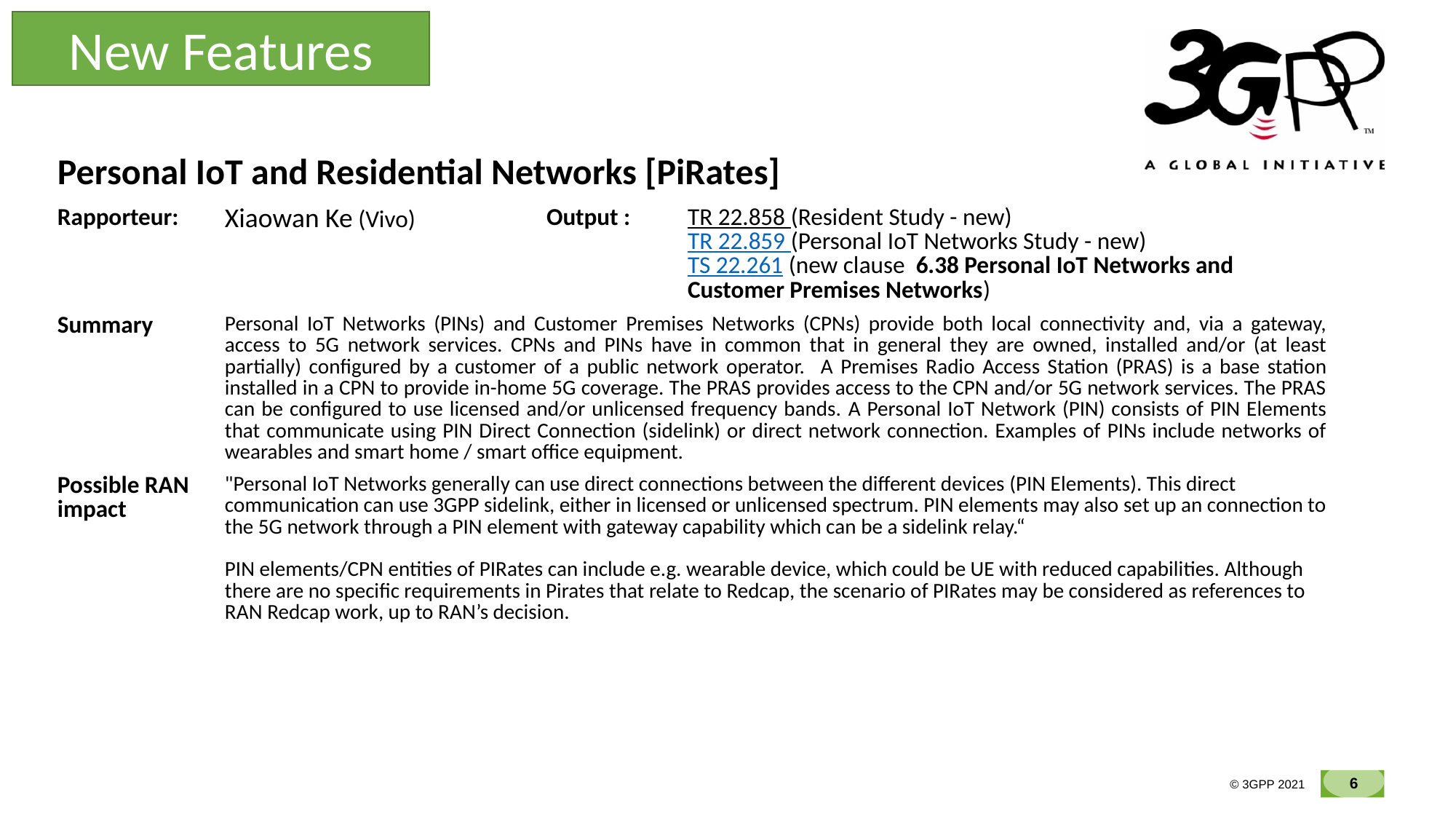

New Features
| Personal IoT and Residential Networks [PiRates] |  |  |  |
| --- | --- | --- | --- |
| Rapporteur: | Xiaowan Ke (Vivo) | Output : | TR 22.858 (Resident Study - new) TR 22.859 (Personal IoT Networks Study - new) TS 22.261 (new clause 6.38 Personal IoT Networks and Customer Premises Networks) |
| Summary | Personal IoT Networks (PINs) and Customer Premises Networks (CPNs) provide both local connectivity and, via a gateway, access to 5G network services. CPNs and PINs have in common that in general they are owned, installed and/or (at least partially) configured by a customer of a public network operator. A Premises Radio Access Station (PRAS) is a base station installed in a CPN to provide in-home 5G coverage. The PRAS provides access to the CPN and/or 5G network services. The PRAS can be configured to use licensed and/or unlicensed frequency bands. A Personal IoT Network (PIN) consists of PIN Elements that communicate using PIN Direct Connection (sidelink) or direct network connection. Examples of PINs include networks of wearables and smart home / smart office equipment. |  |  |
| Possible RAN impact | "Personal IoT Networks generally can use direct connections between the different devices (PIN Elements). This direct communication can use 3GPP sidelink, either in licensed or unlicensed spectrum. PIN elements may also set up an connection to the 5G network through a PIN element with gateway capability which can be a sidelink relay.“ PIN elements/CPN entities of PIRates can include e.g. wearable device, which could be UE with reduced capabilities. Although there are no specific requirements in Pirates that relate to Redcap, the scenario of PIRates may be considered as references to RAN Redcap work, up to RAN’s decision. |  |  |